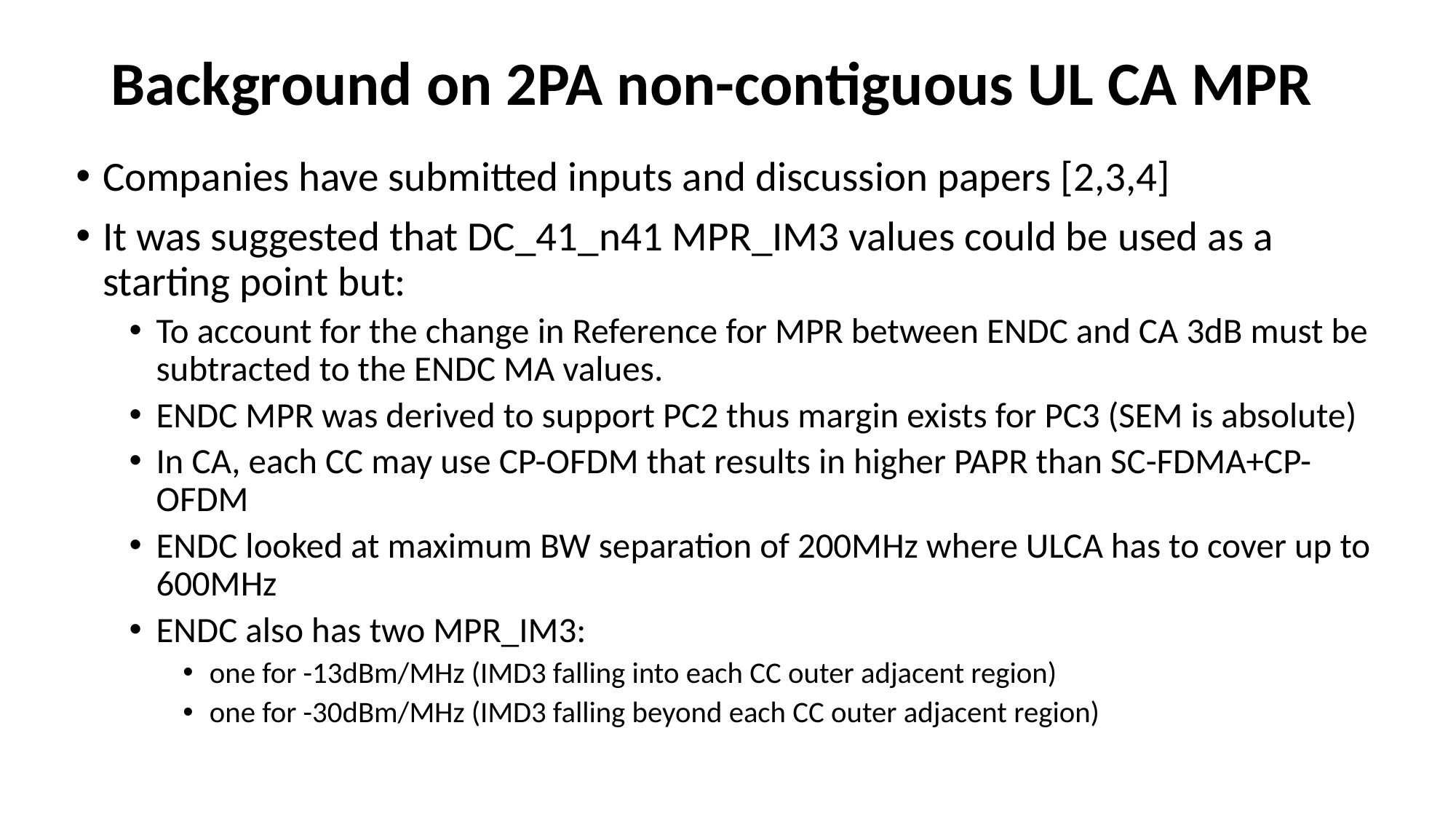

# Background on 2PA non-contiguous UL CA MPR
Companies have submitted inputs and discussion papers [2,3,4]
It was suggested that DC_41_n41 MPR_IM3 values could be used as a starting point but:
To account for the change in Reference for MPR between ENDC and CA 3dB must be subtracted to the ENDC MA values.
ENDC MPR was derived to support PC2 thus margin exists for PC3 (SEM is absolute)
In CA, each CC may use CP-OFDM that results in higher PAPR than SC-FDMA+CP-OFDM
ENDC looked at maximum BW separation of 200MHz where ULCA has to cover up to 600MHz
ENDC also has two MPR_IM3:
one for -13dBm/MHz (IMD3 falling into each CC outer adjacent region)
one for -30dBm/MHz (IMD3 falling beyond each CC outer adjacent region)